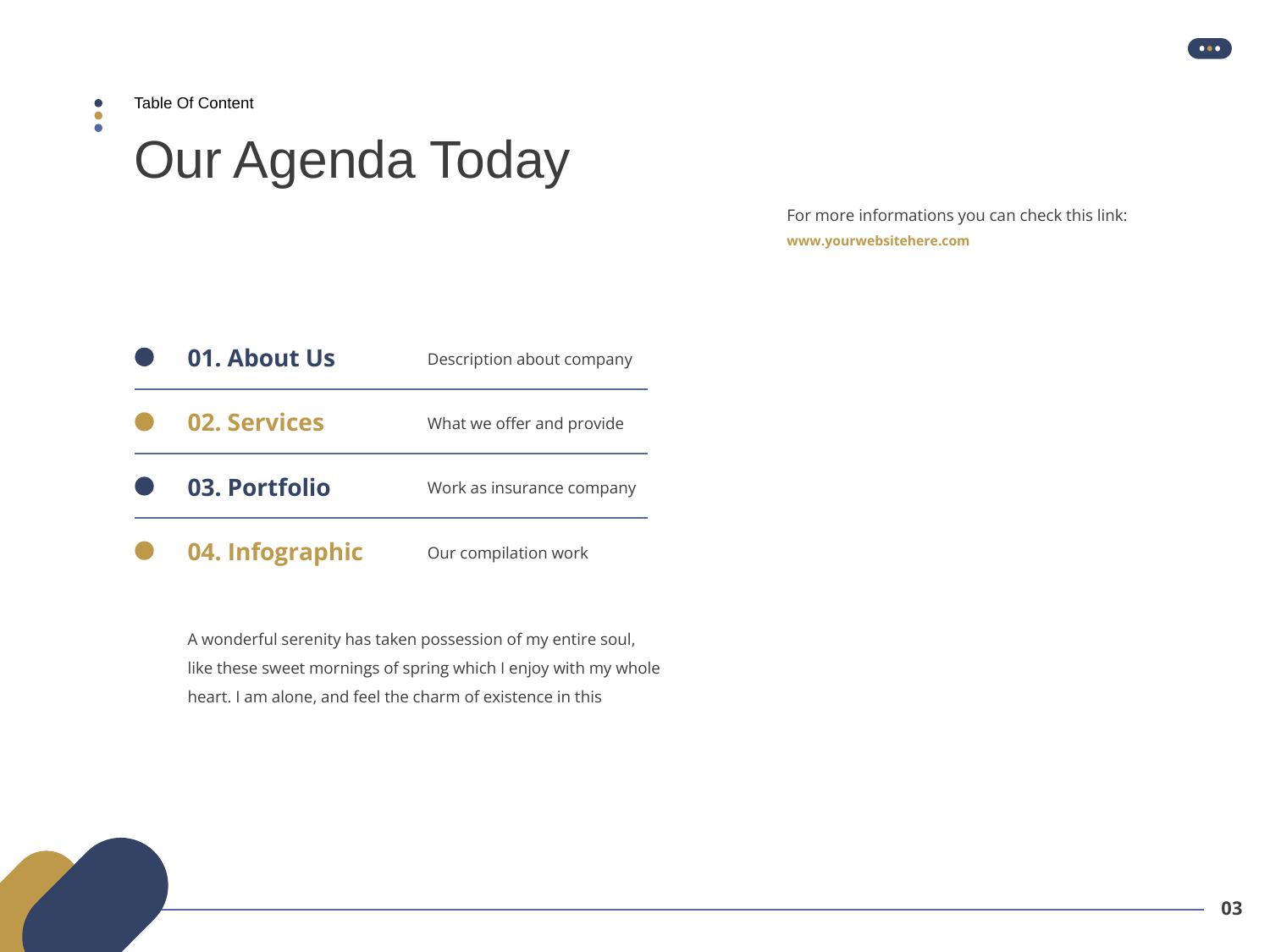

Table Of Content
# Our Agenda Today
For more informations you can check this link:
www.yourwebsitehere.com

01. About Us
Description about company

02. Services
What we offer and provide

03. Portfolio
Work as insurance company

04. Infographic
Our compilation work

A wonderful serenity has taken possession of my entire soul, like these sweet mornings of spring which I enjoy with my whole heart. I am alone, and feel the charm of existence in this
03